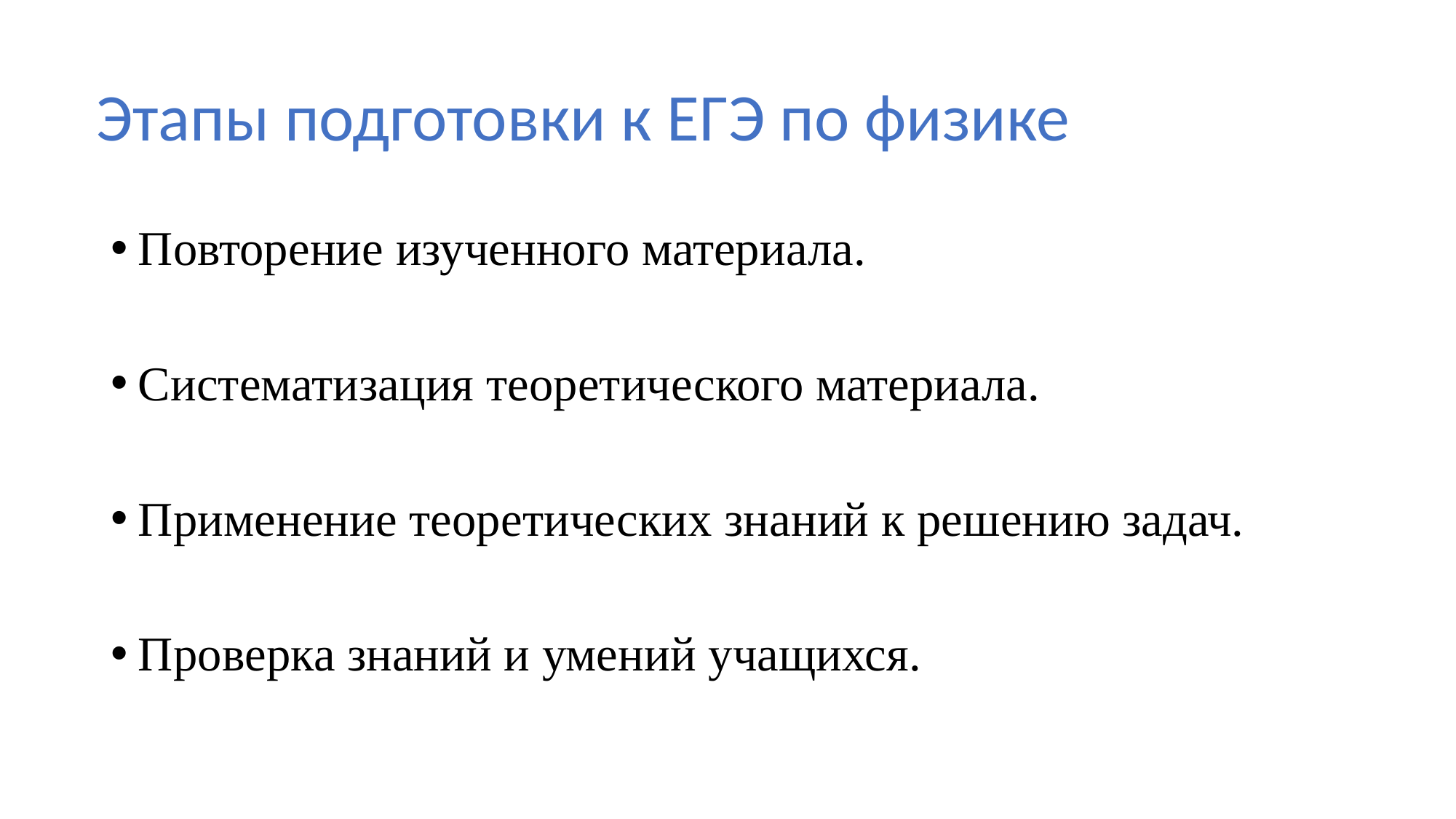

# Этапы подготовки к ЕГЭ по физике
Повторение изученного материала.

Систематизация теоретического материала.

Применение теоретических знаний к решению задач.

Проверка знаний и умений учащихся.